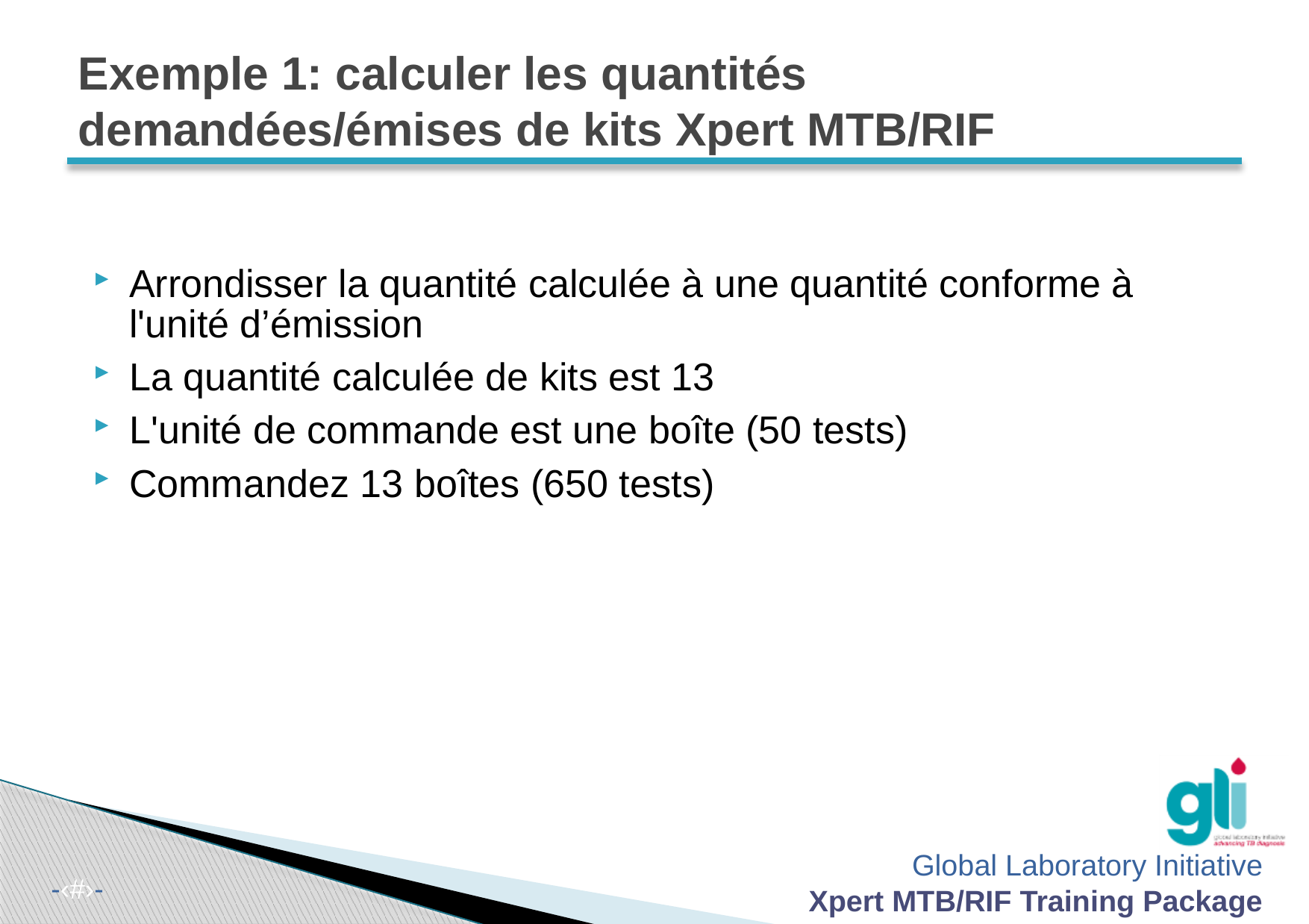

# Exemple 1: calculer les quantités demandées/émises de kits Xpert MTB/RIF

Arrondisser la quantité calculée à une quantité conforme à l'unité d’émission
La quantité calculée de kits est 13
L'unité de commande est une boîte (50 tests)
Commandez 13 boîtes (650 tests)